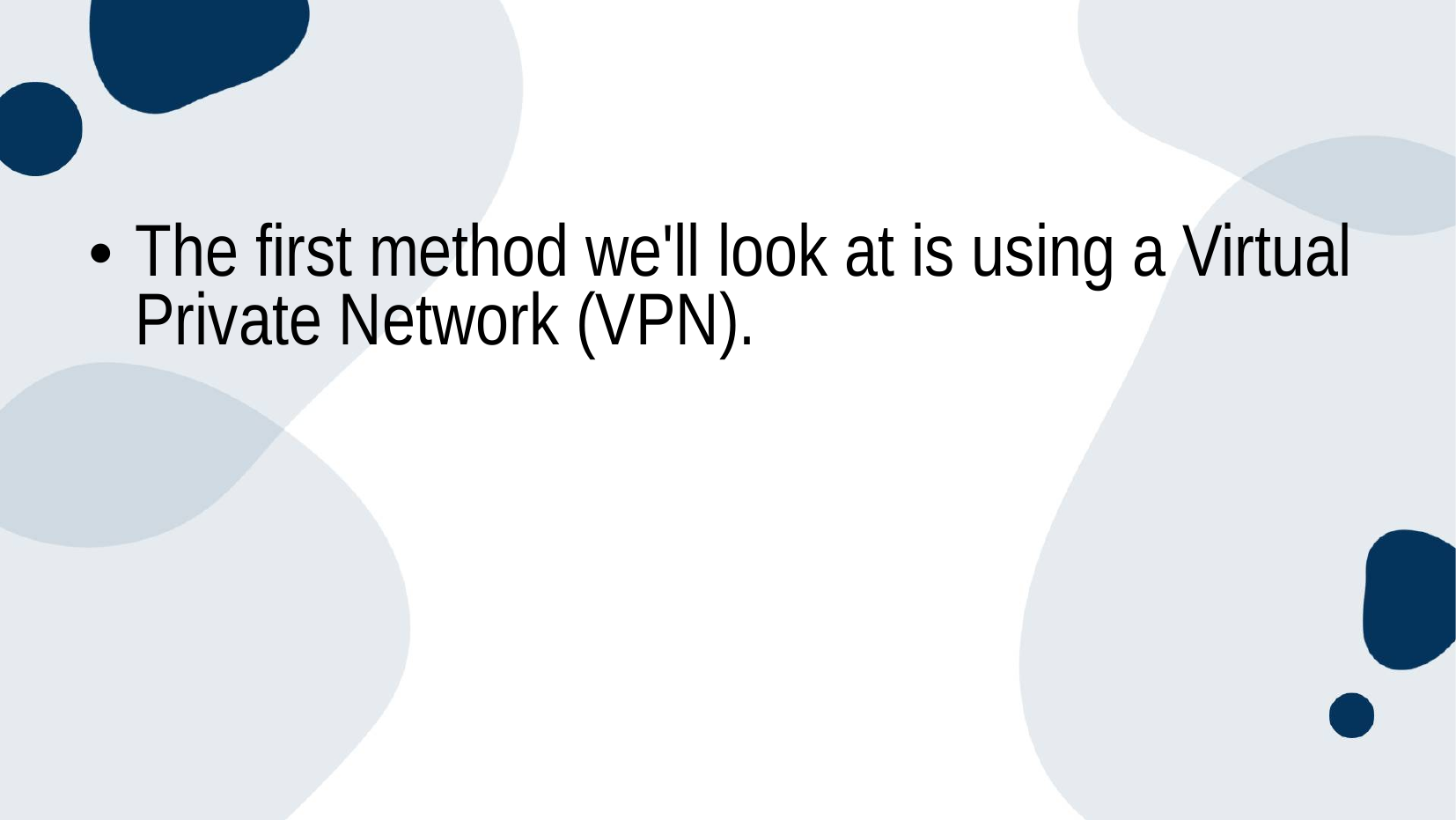

#
The first method we'll look at is using a Virtual Private Network (VPN).